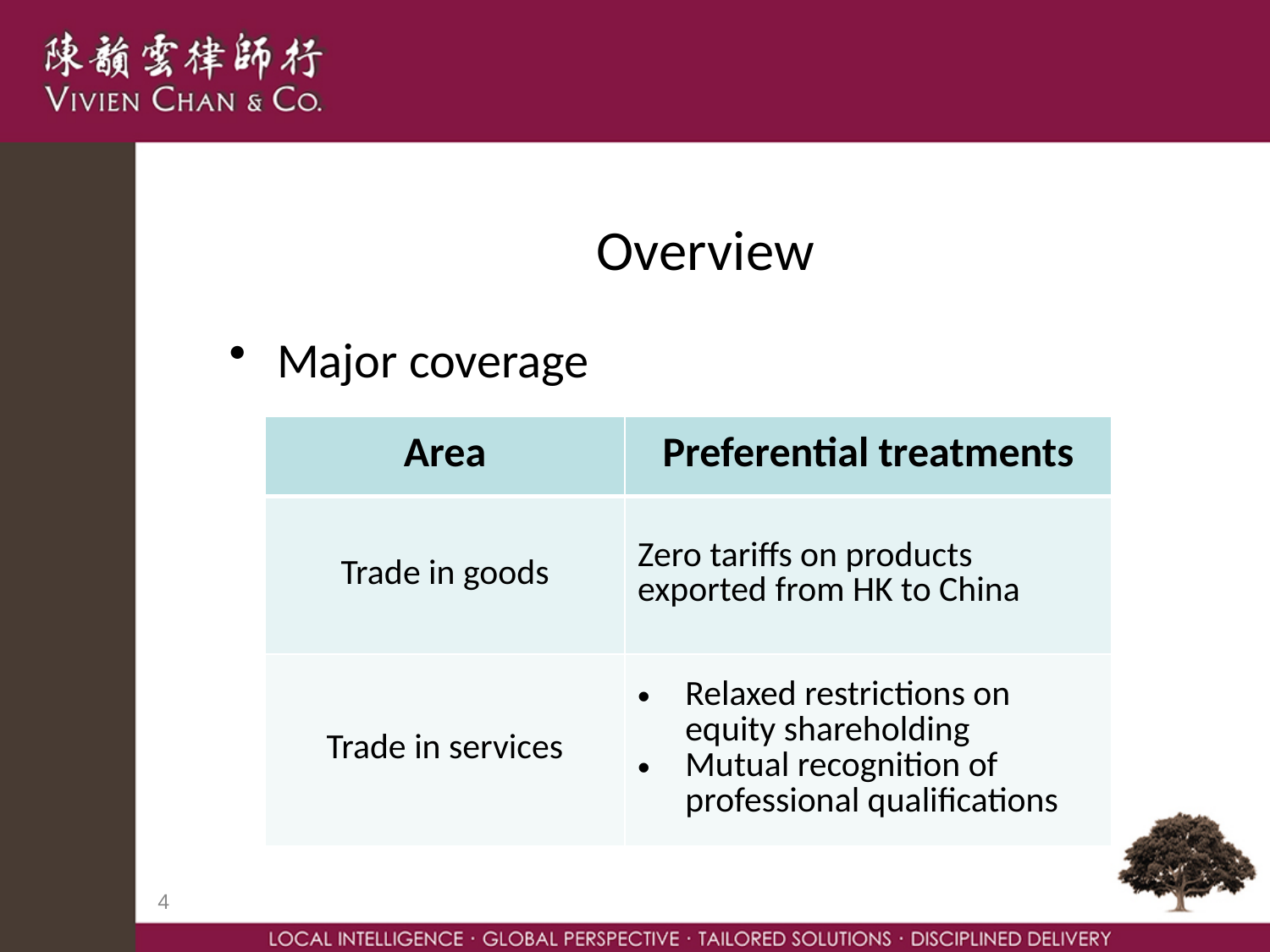

# Overview
Major coverage
| Area | Preferential treatments |
| --- | --- |
| Trade in goods | Zero tariffs on products exported from HK to China |
| Trade in services | Relaxed restrictions on equity shareholding Mutual recognition of professional qualifications |
4